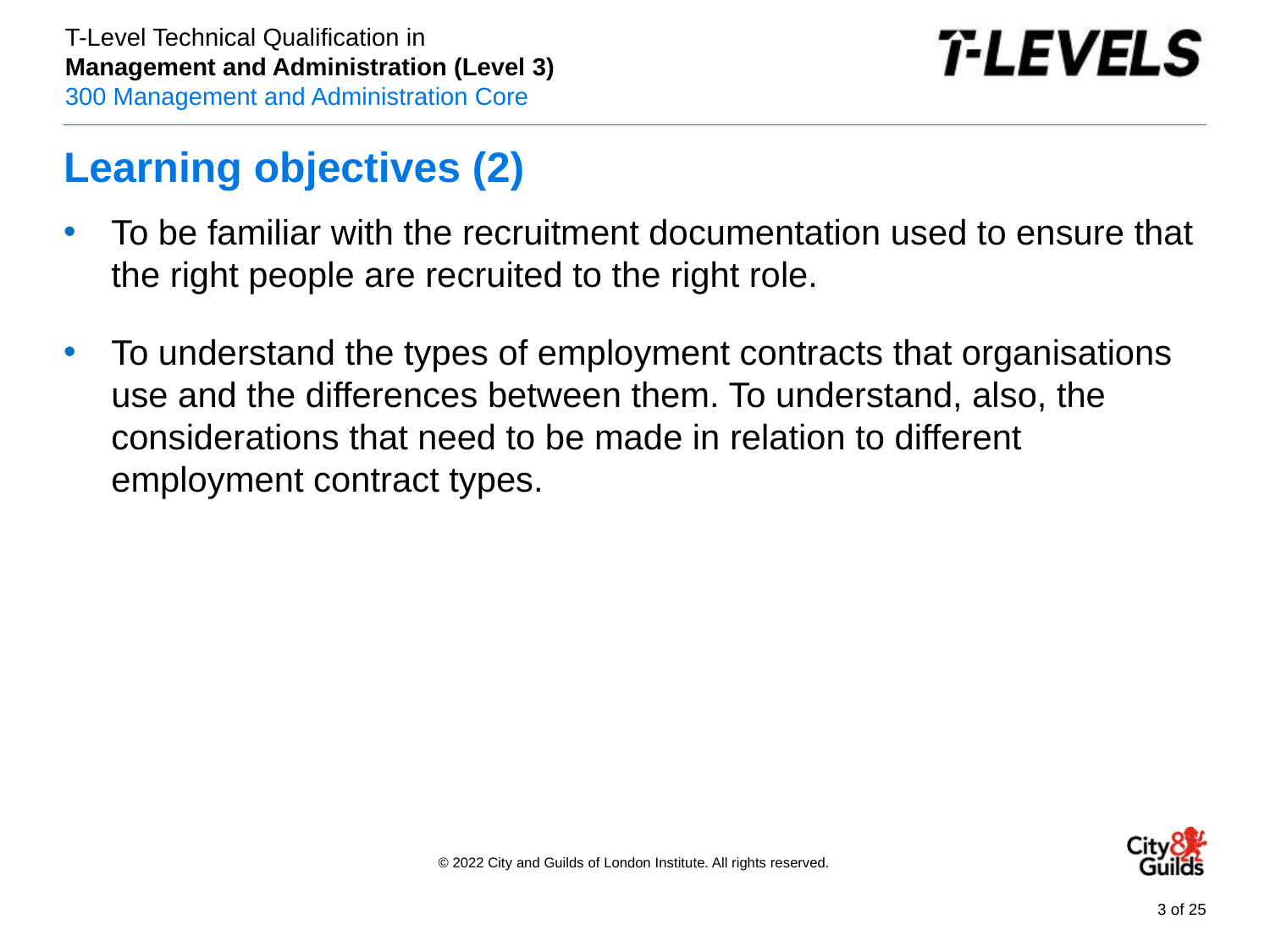

# Learning objectives (2)
To be familiar with the recruitment documentation used to ensure that the right people are recruited to the right role.
To understand the types of employment contracts that organisations use and the differences between them. To understand, also, the considerations that need to be made in relation to different employment contract types.